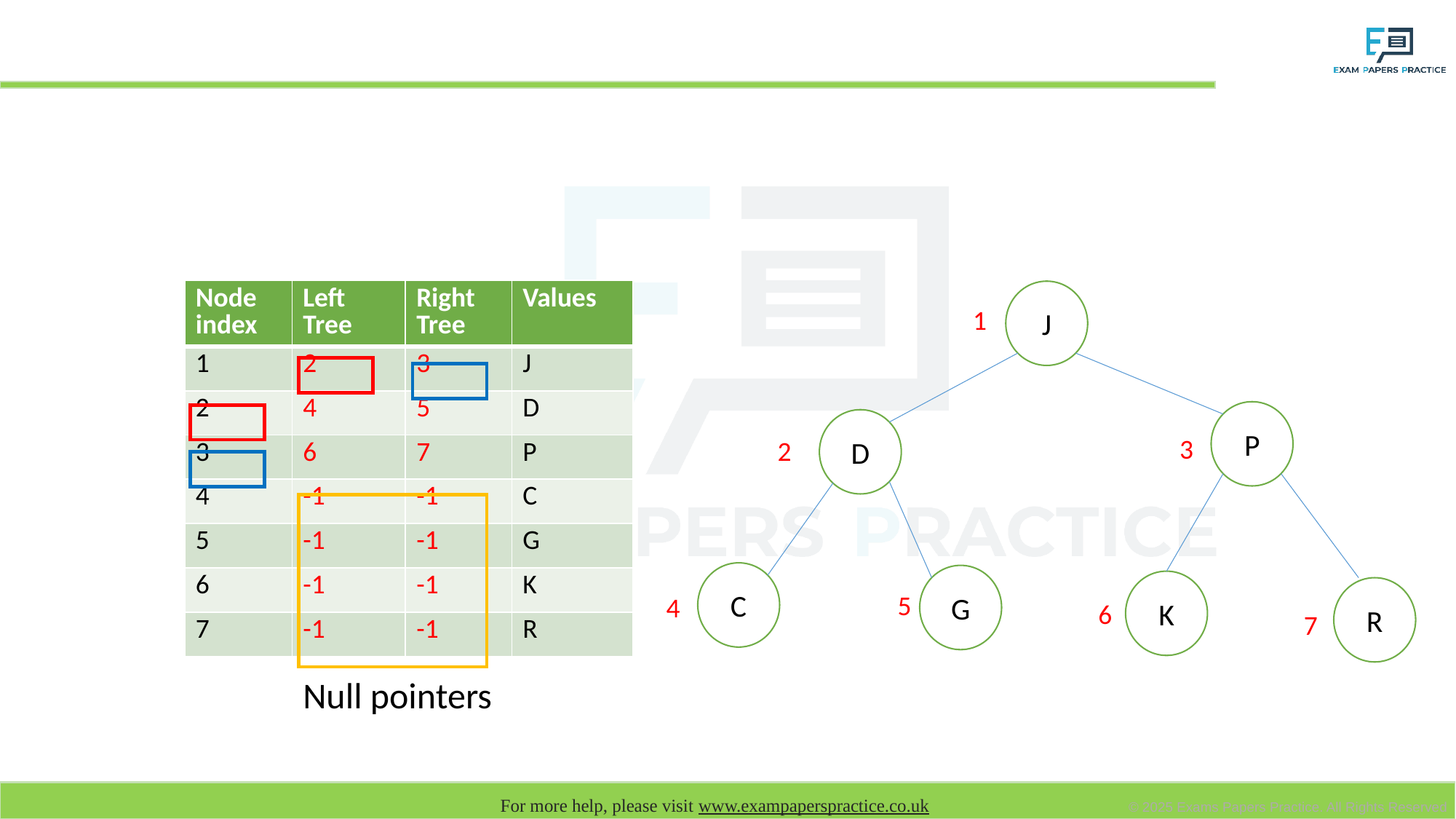

# Tree data structure: Arrays
| Node index | Left Tree | Right Tree | Values |
| --- | --- | --- | --- |
| 1 | 2 | 3 | J |
| 2 | 4 | 5 | D |
| 3 | 6 | 7 | P |
| 4 | -1 | -1 | C |
| 5 | -1 | -1 | G |
| 6 | -1 | -1 | K |
| 7 | -1 | -1 | R |
J
P
D
C
G
K
R
1

3
2

5
4
6
7
Null pointers